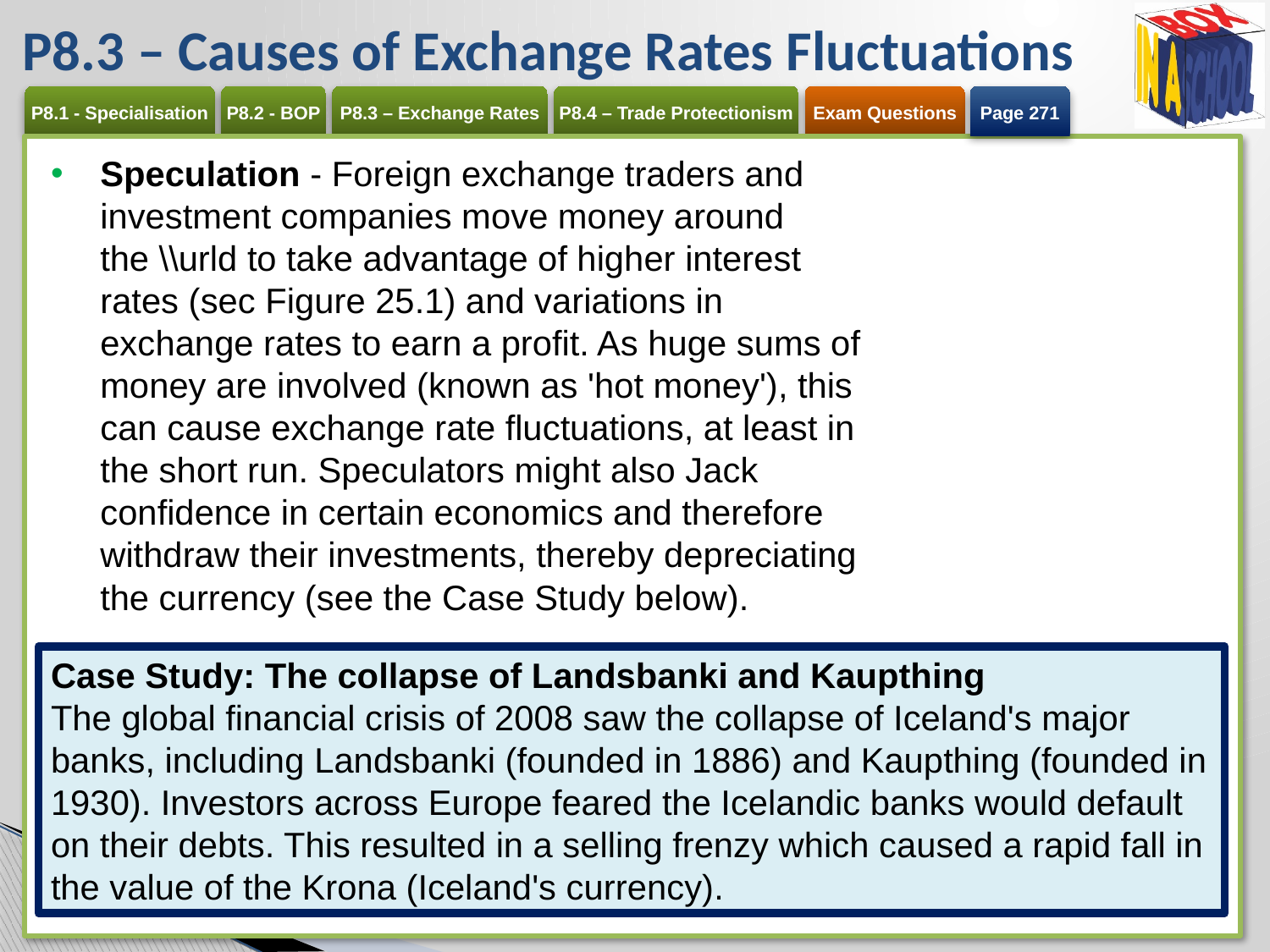

# P8.3 – Causes of Exchange Rates Fluctuations
Page 271
Speculation - Foreign exchange traders and investment companies move money around the \\urld to take advantage of higher interest rates (sec Figure 25.1) and variations in exchange rates to earn a profit. As huge sums of money are involved (known as 'hot money'), this can cause exchange rate fluctuations, at least in the short run. Speculators might also Jack confidence in certain economics and therefore withdraw their investments, thereby depreciating the currency (see the Case Study below).
Case Study: The collapse of Landsbanki and Kaupthing
The global financial crisis of 2008 saw the collapse of Iceland's major banks, including Landsbanki (founded in 1886) and Kaupthing (founded in 1930). Investors across Europe feared the Icelandic banks would default on their debts. This resulted in a selling frenzy which caused a rapid fall in the value of the Krona (Iceland's currency).